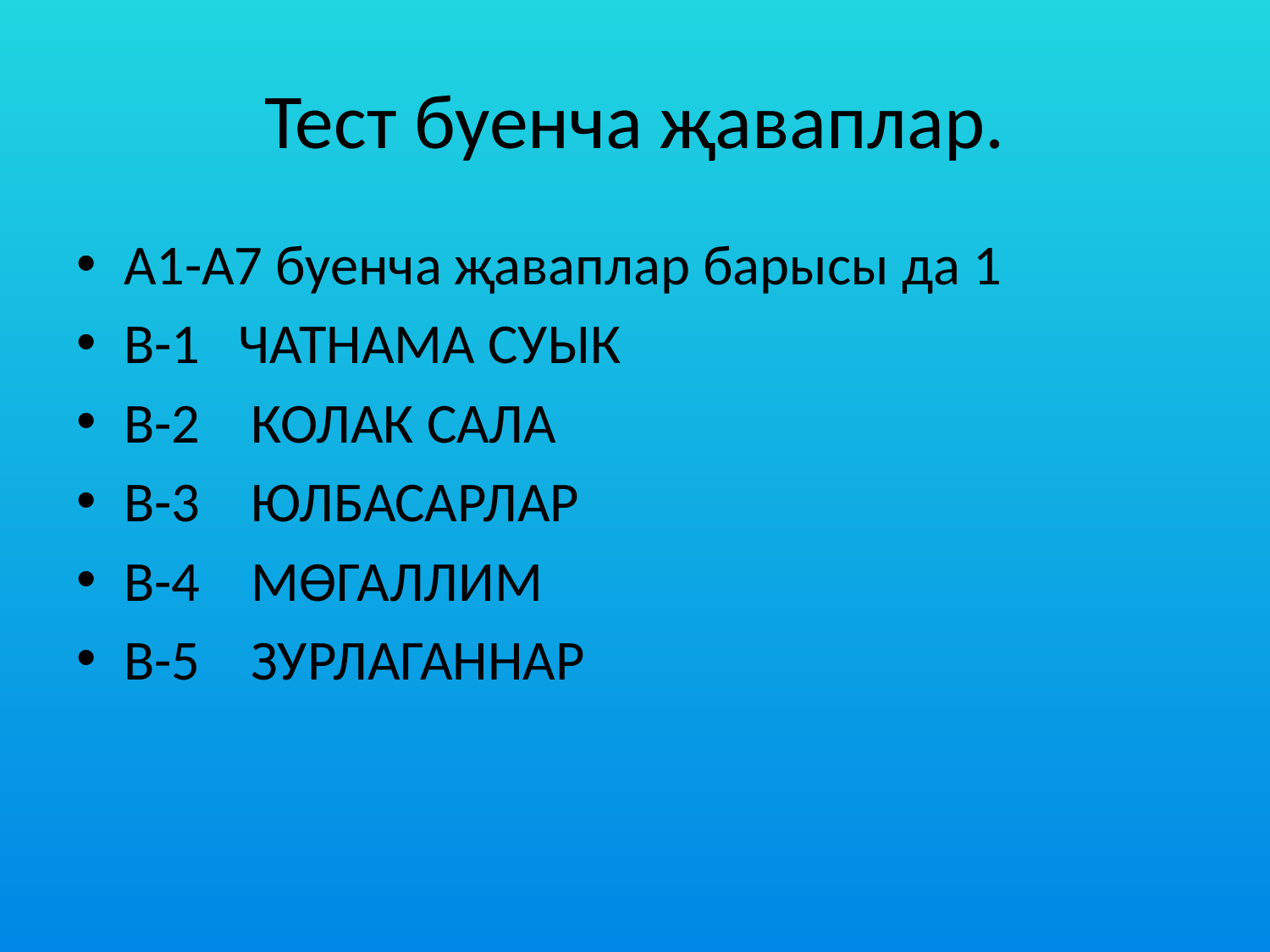

# Тест буенча җаваплар.
А1-А7 буенча җаваплар барысы да 1
В-1   ЧАТНАМА СУЫК
В-2    КОЛАК САЛА
В-3    ЮЛБАСАРЛАР
В-4    МӨГАЛЛИМ
В-5    ЗУРЛАГАННАР